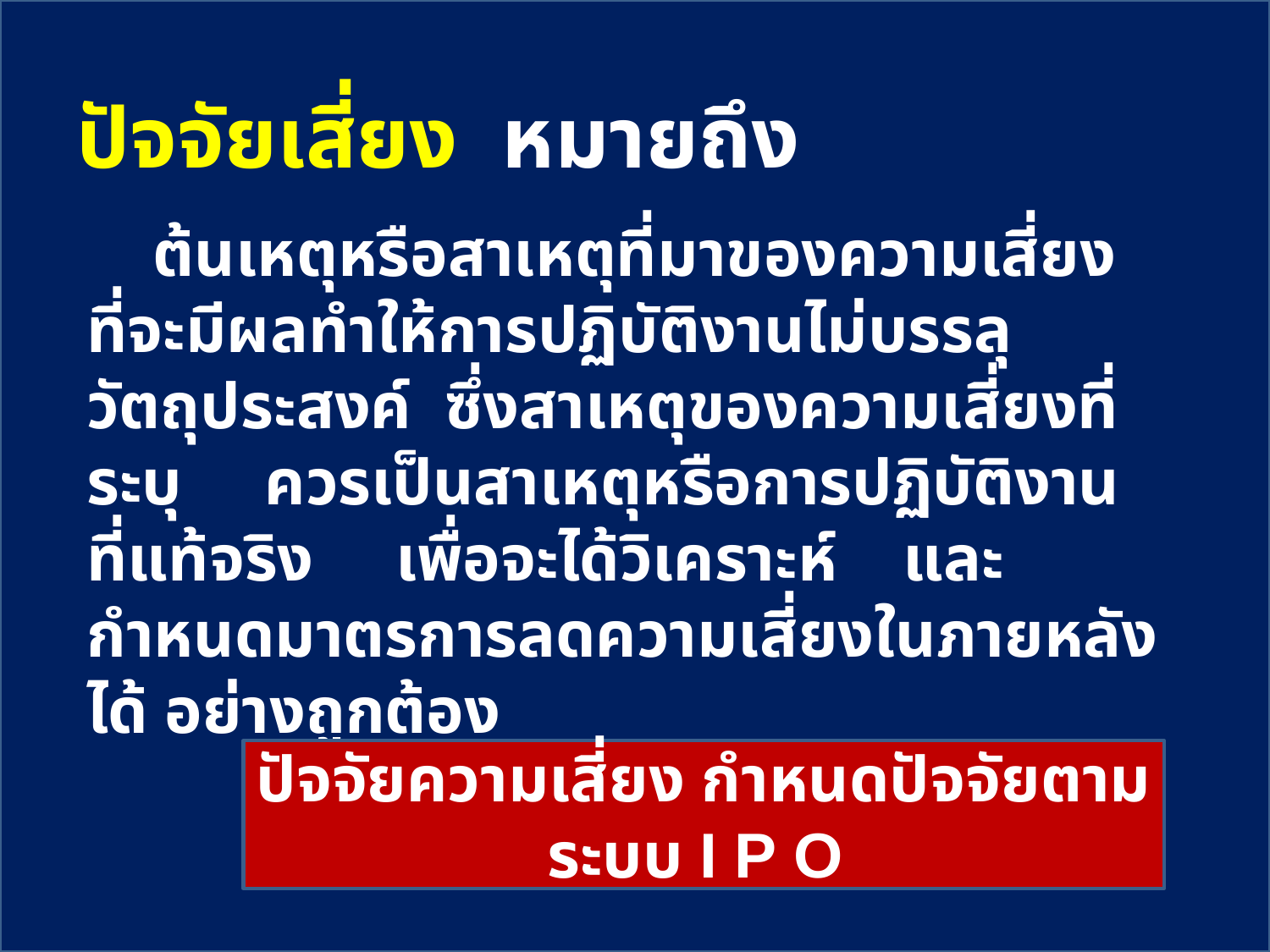

# ปัจจัยเสี่ยง  หมายถึง
    ต้นเหตุหรือสาเหตุที่มาของความเสี่ยง  ที่จะมีผลทำให้การปฏิบัติงานไม่บรรลุวัตถุประสงค์  ซึ่งสาเหตุของความเสี่ยงที่ระบุ     ควรเป็นสาเหตุหรือการปฏิบัติงานที่แท้จริง     เพื่อจะได้วิเคราะห์    และกำหนดมาตรการลดความเสี่ยงในภายหลังได้ อย่างถูกต้อง
ปัจจัยความเสี่ยง กำหนดปัจจัยตามระบบ I P O